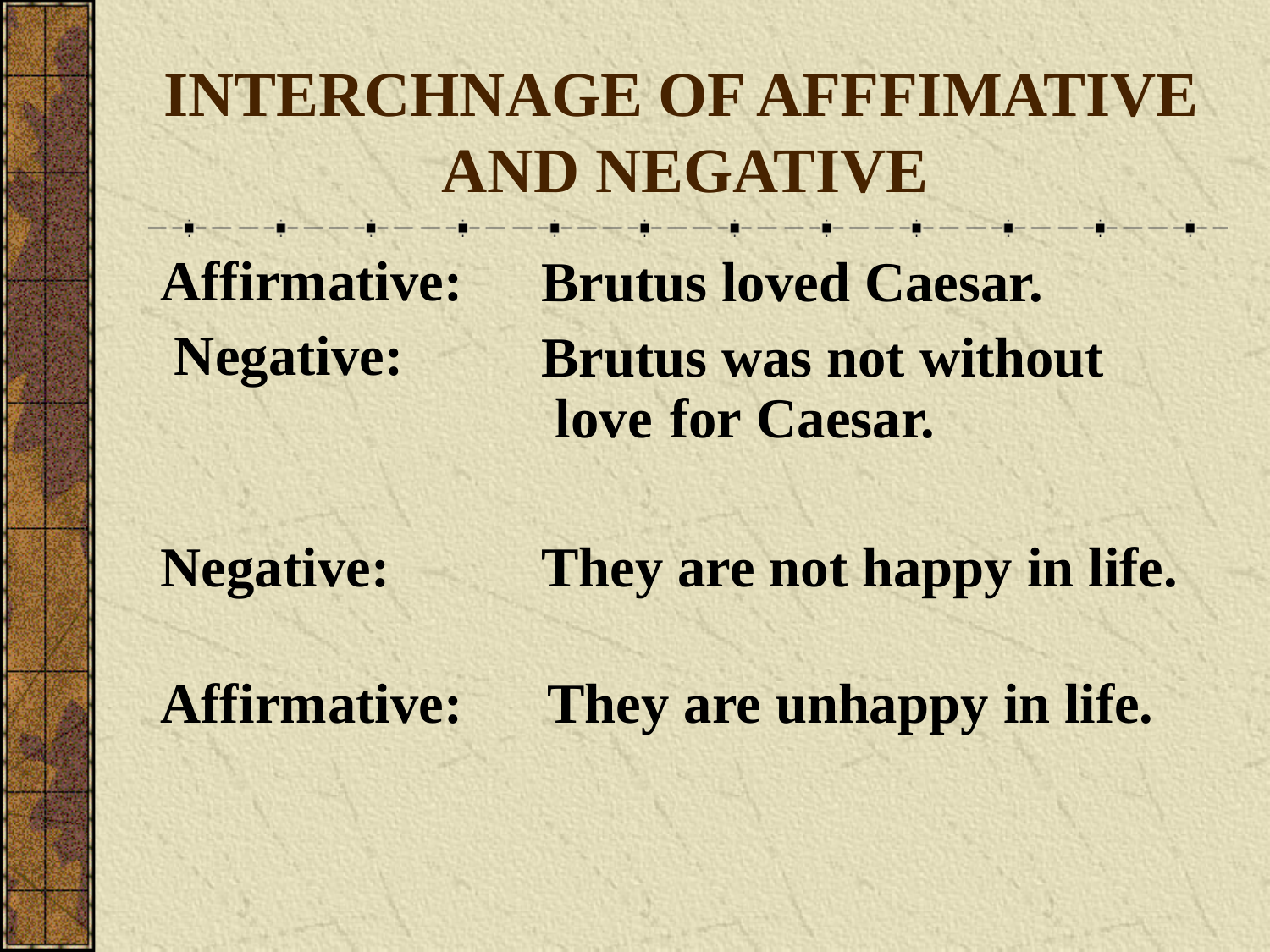

# INTERCHNAGE OF AFFFIMATIVE  AND NEGATIVE
Affirmative:  Negative:
Brutus loved Caesar.
Brutus was not without  love	for Caesar.
Negative:
They are not happy in life.
Affirmative:
They are unhappy in life.